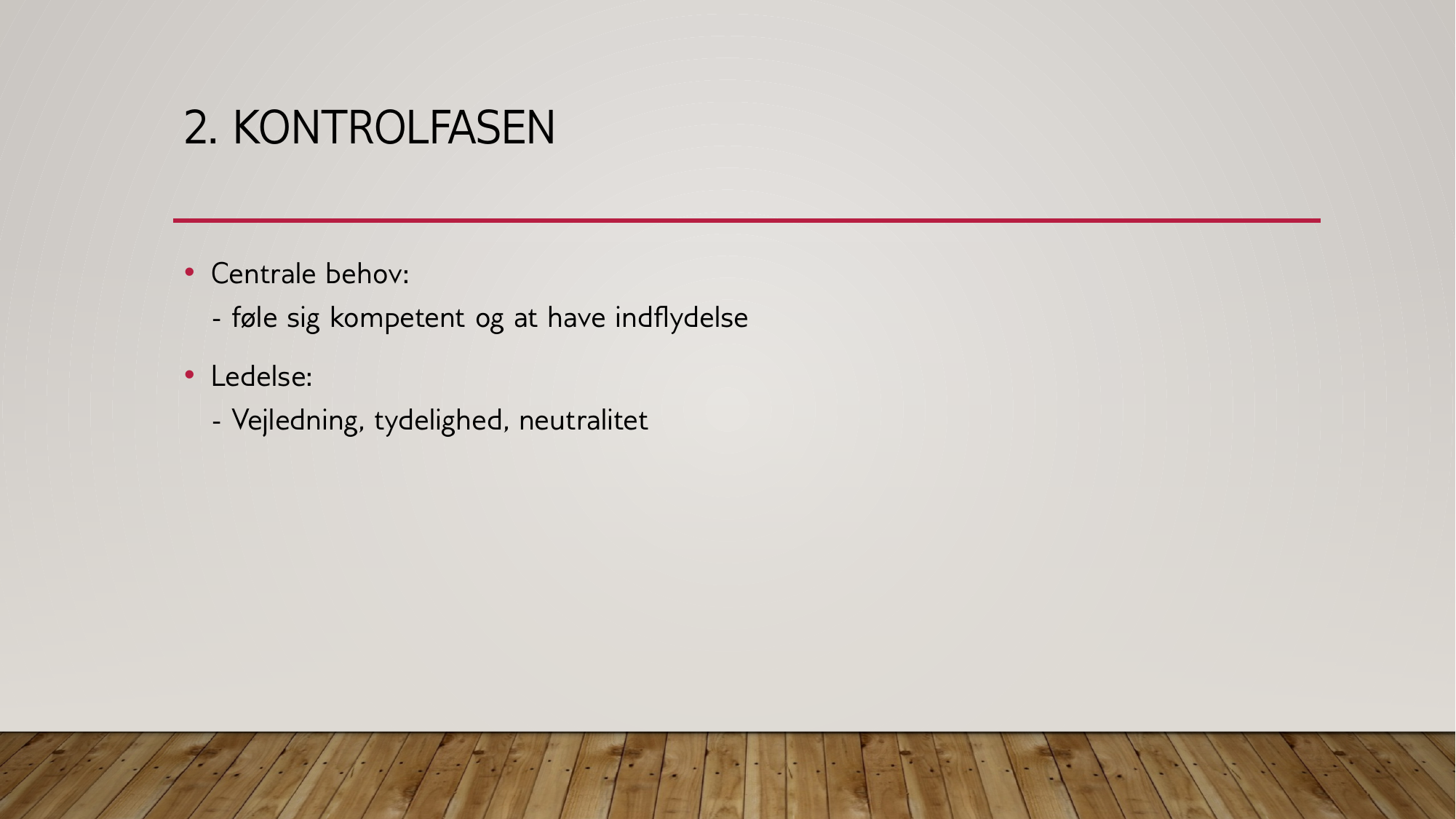

# 2. Kontrolfasen
Centrale behov:
- føle sig kompetent og at have indflydelse
Ledelse:
- Vejledning, tydelighed, neutralitet